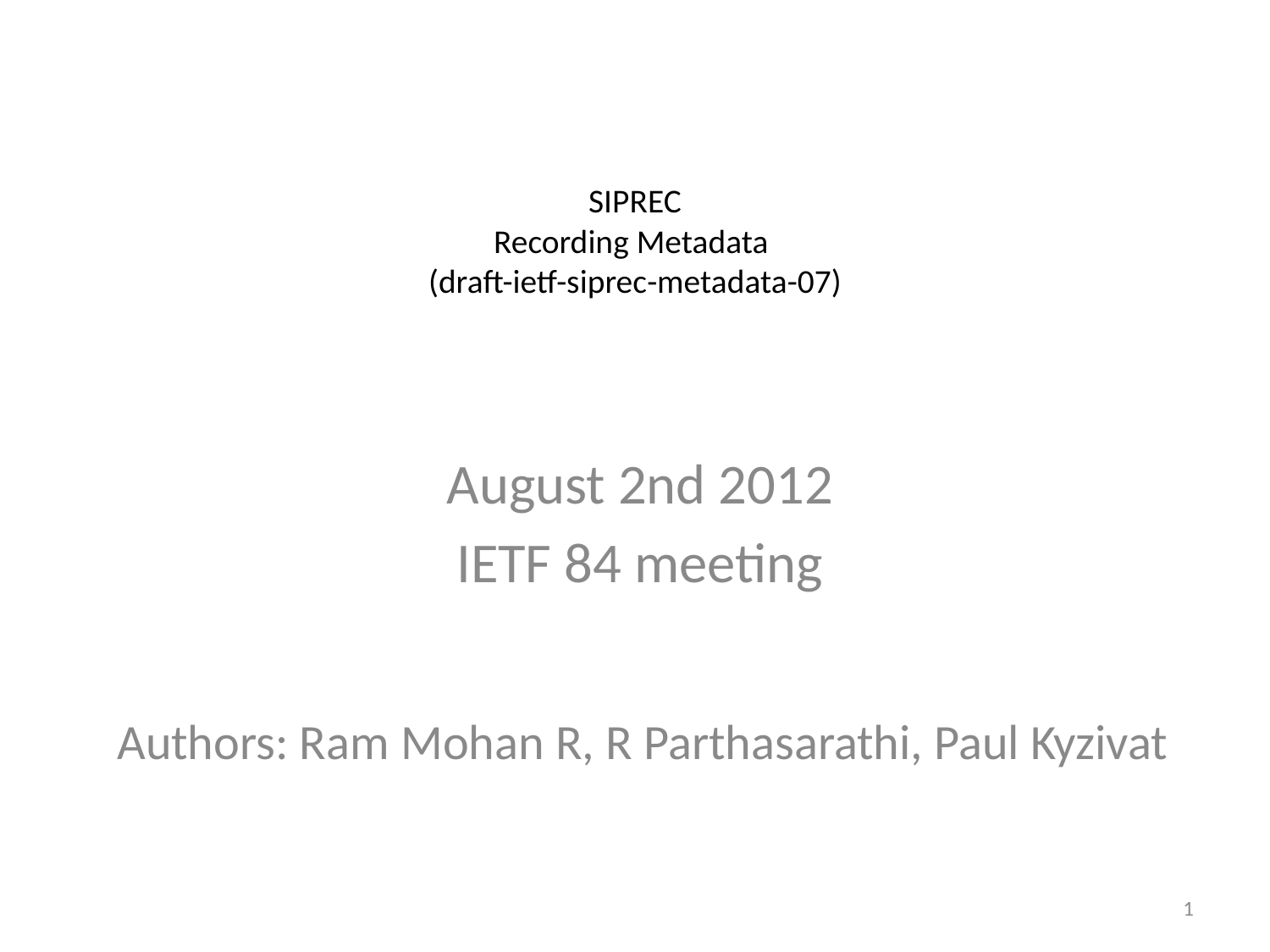

# SIPREC Recording Metadata (draft-ietf-siprec-metadata-07)
August 2nd 2012
IETF 84 meeting

Authors: Ram Mohan R, R Parthasarathi, Paul Kyzivat

1